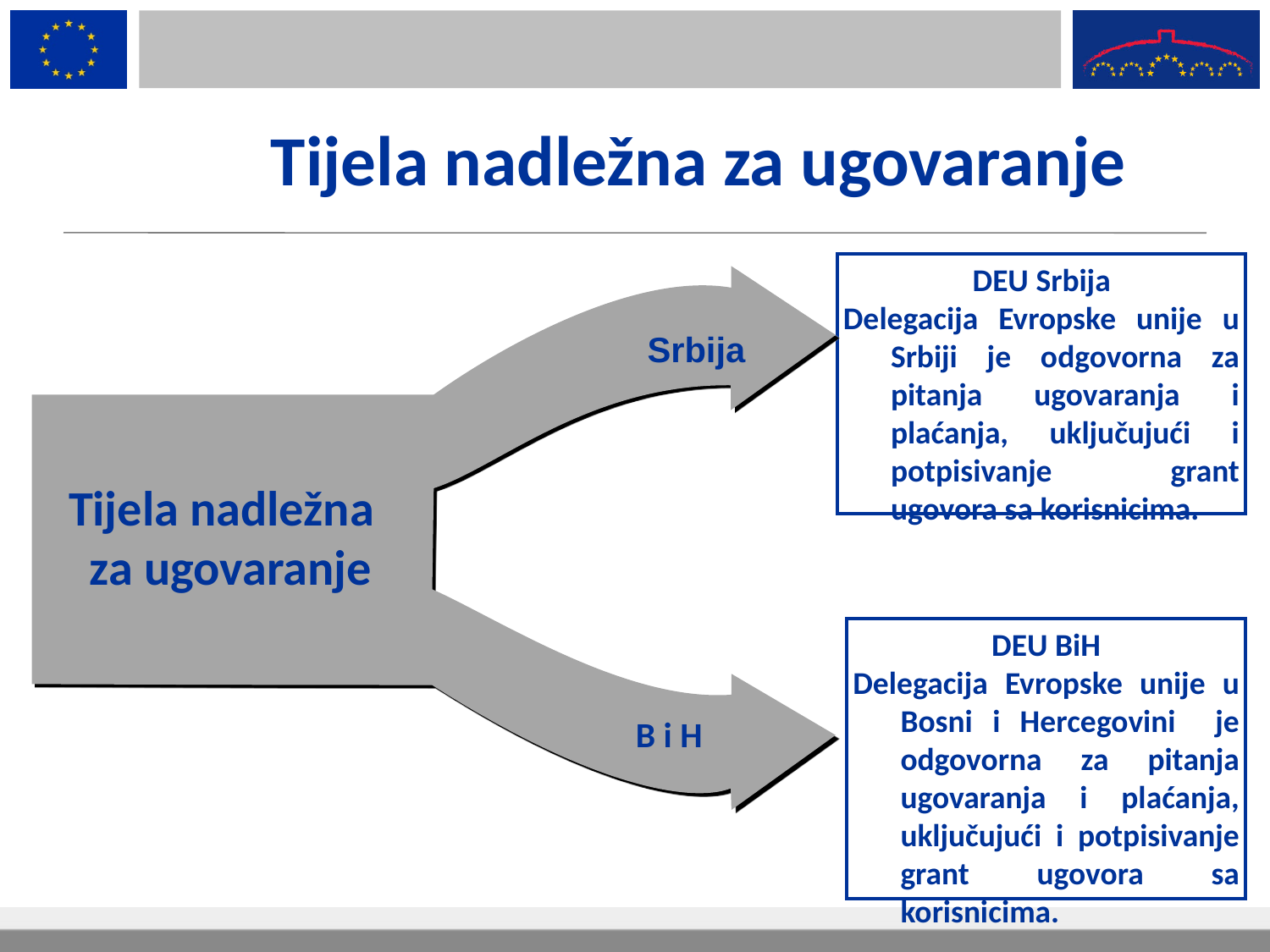

# Tijela nadležna za ugovaranje
DEU Srbija
Delegacija Evropske unije u Srbiji je odgovorna za pitanja ugovaranja i plaćanja, uključujući i potpisivanje grant ugovora sa korisnicima.

Srbija
Tijela nadležna za ugovaranje
DEU BiH
Delegacija Evropske unije u Bosni i Hercegovini  je odgovorna za pitanja ugovaranja i plaćanja, uključujući i potpisivanje grant ugovora sa korisnicima.

B i H